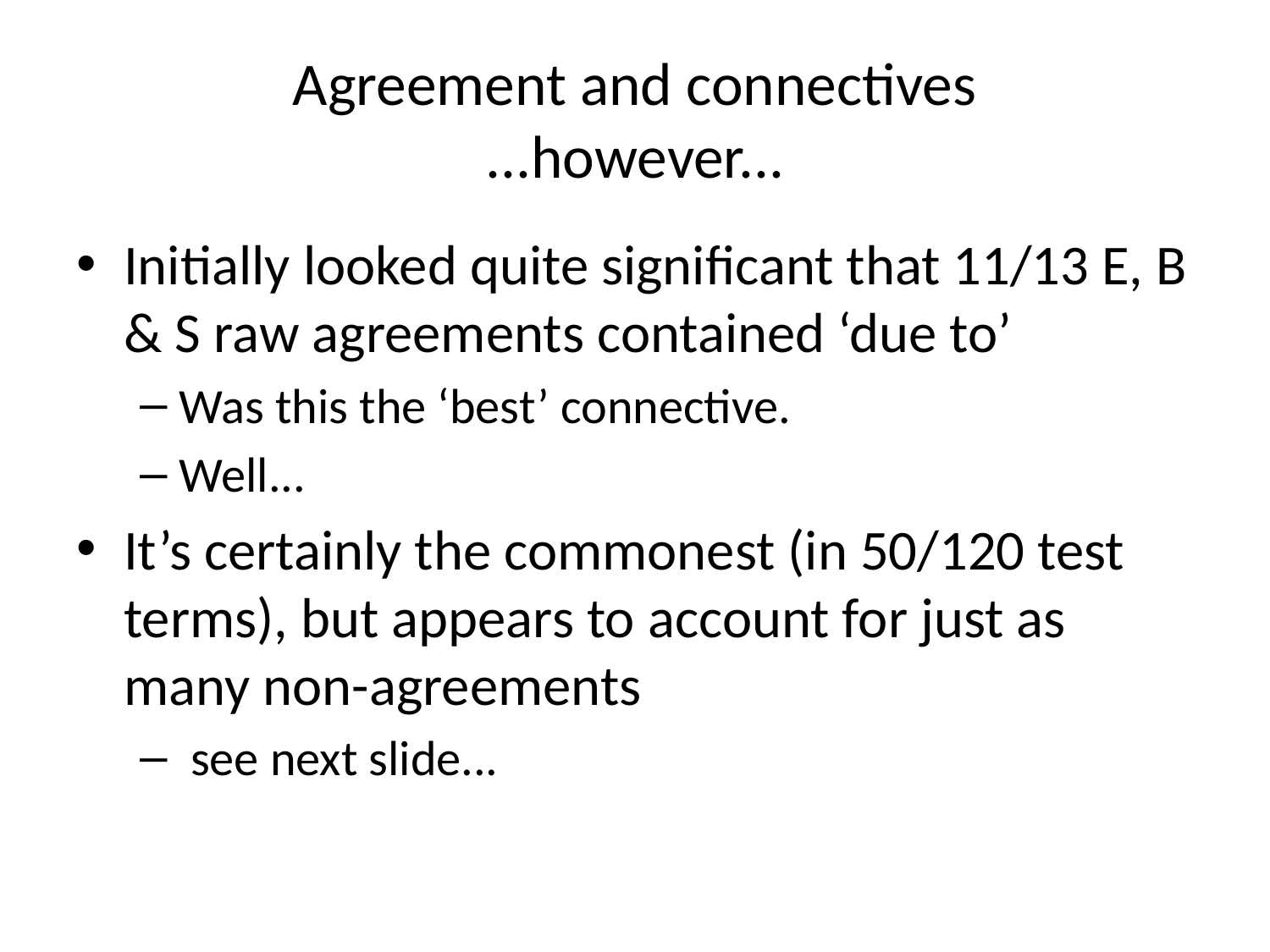

# Agreement and connectives ...however...
Initially looked quite significant that 11/13 E, B & S raw agreements contained ‘due to’
Was this the ‘best’ connective.
Well...
It’s certainly the commonest (in 50/120 test terms), but appears to account for just as many non-agreements
 see next slide...